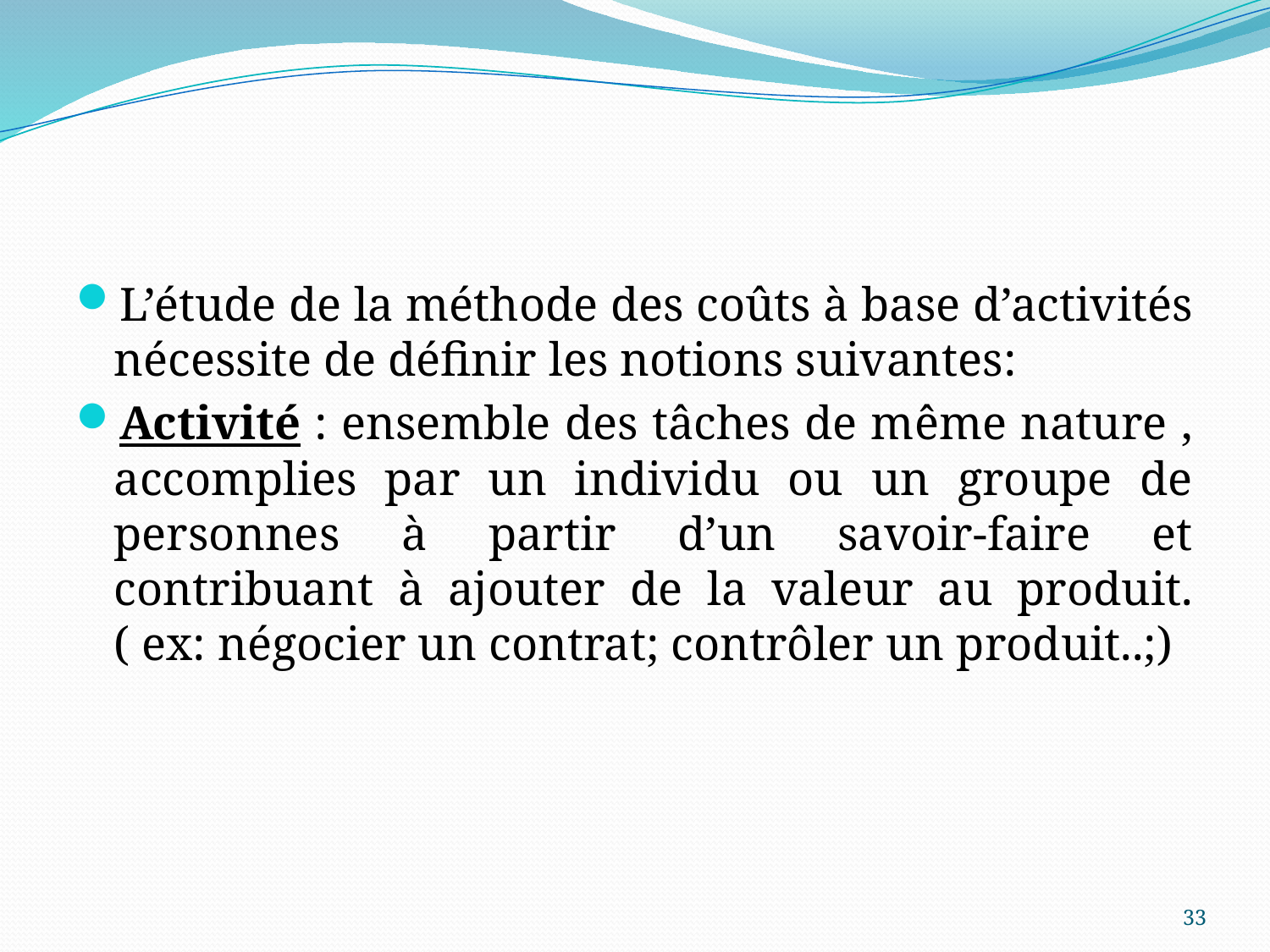

#
L’étude de la méthode des coûts à base d’activités nécessite de définir les notions suivantes:
Activité : ensemble des tâches de même nature , accomplies par un individu ou un groupe de personnes à partir d’un savoir-faire et contribuant à ajouter de la valeur au produit.( ex: négocier un contrat; contrôler un produit..;)
33